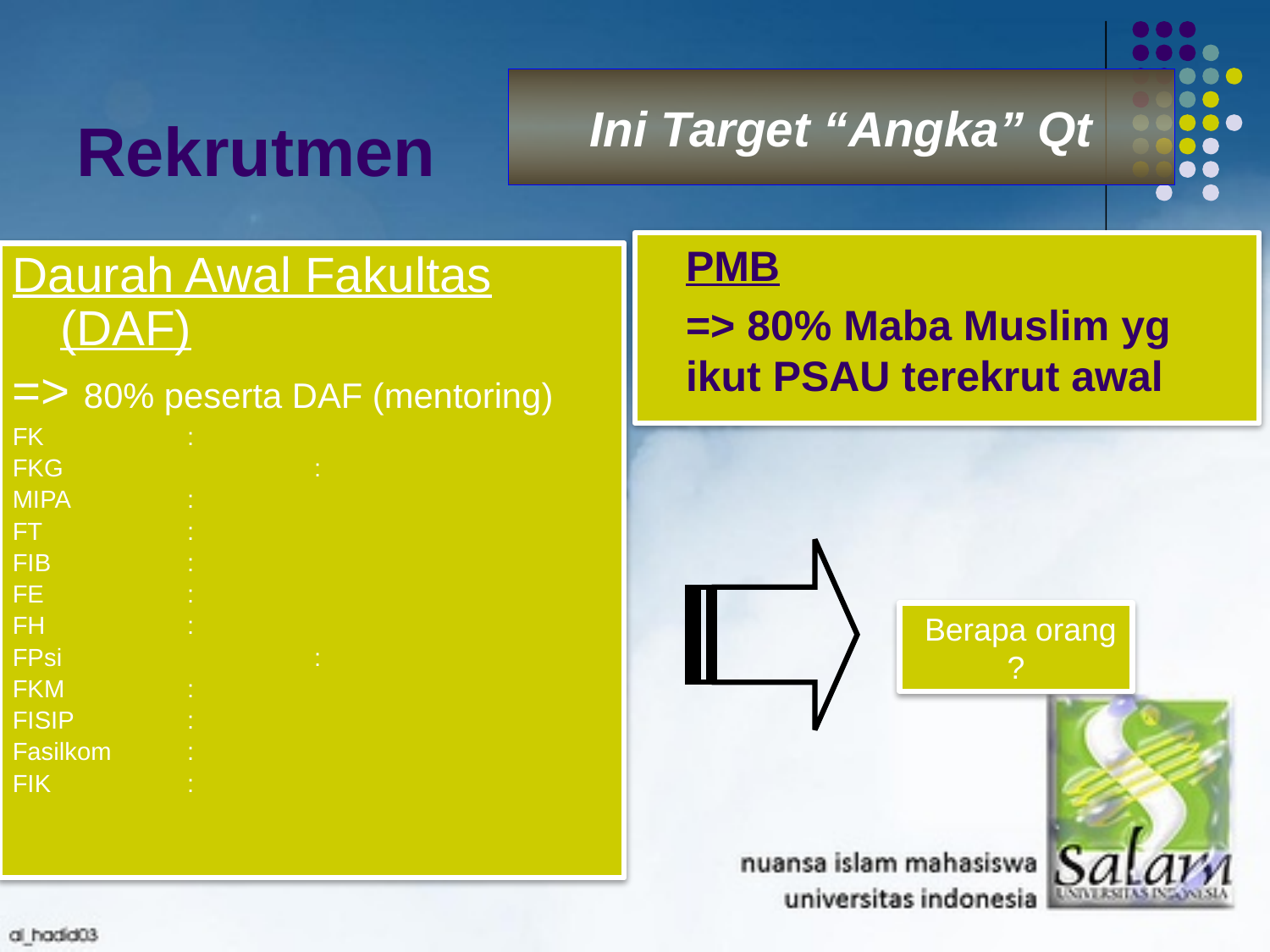

# Rekrutmen
Ini Target “Angka” Qt
PMB
=> 80% Maba Muslim yg ikut PSAU terekrut awal
Daurah Awal Fakultas (DAF)
=> 80% peserta DAF (mentoring)
FK		:
FKG		:
MIPA	:
FT		:
FIB		:
FE		:
FH		:
FPsi		:
FKM	:
FISIP	:
Fasilkom	:
FIK		:

 Berapa orang ?